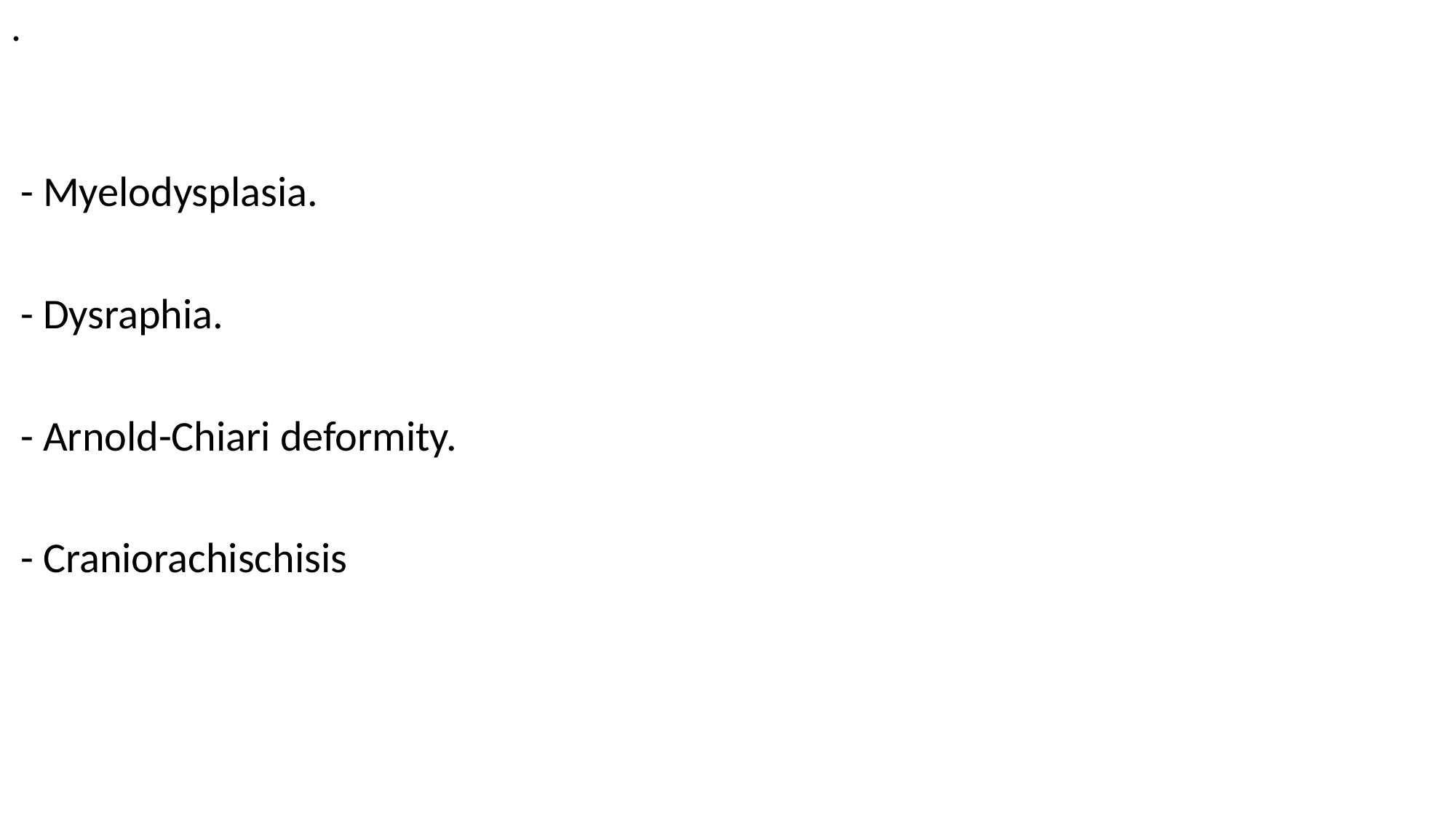

# .

 - Myelodysplasia.

 - Dysraphia.

 - Arnold-Chiari deformity.

 - Craniorachischisis